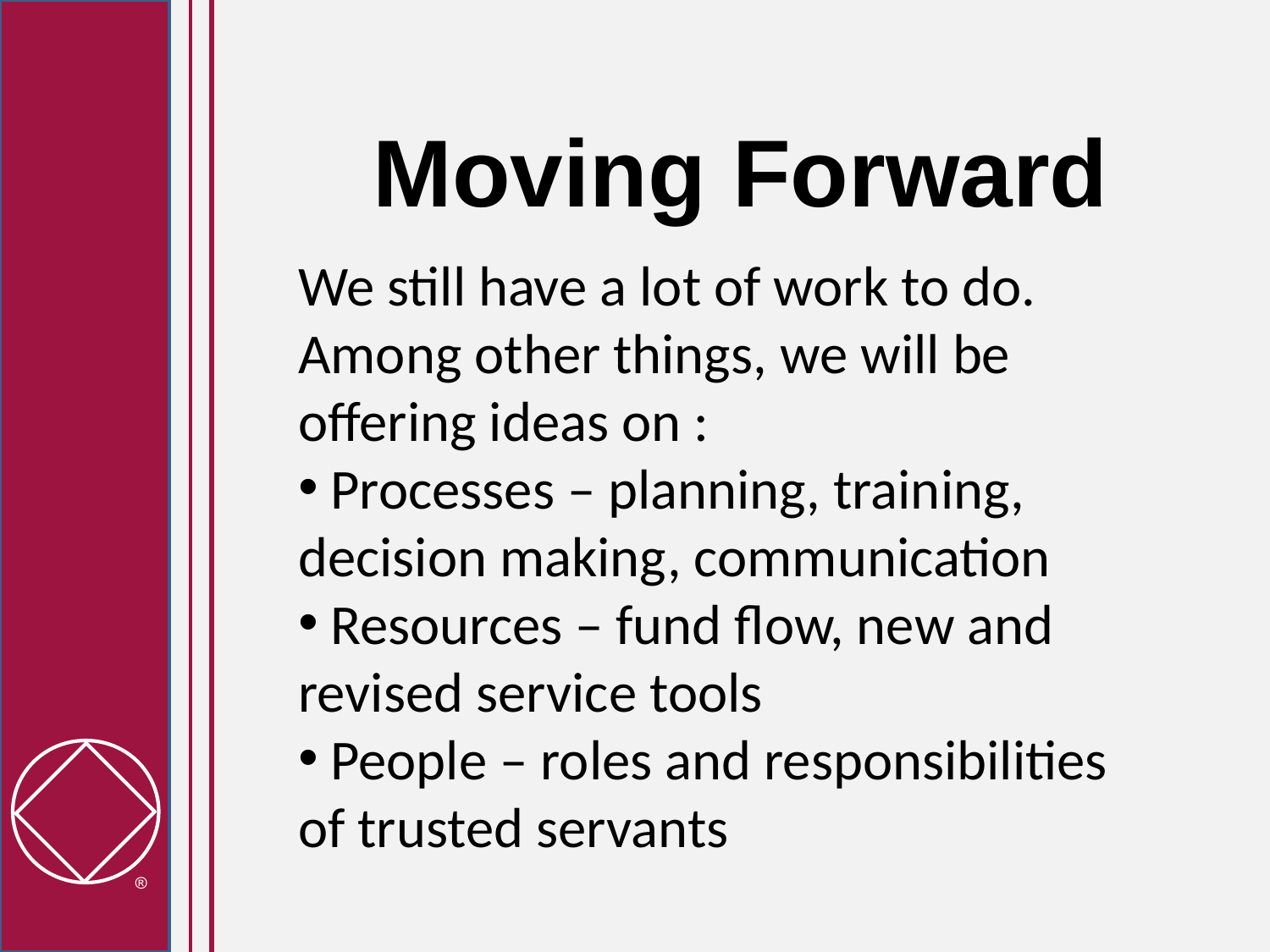

Moving Forward
We still have a lot of work to do. Among other things, we will be offering ideas on :
 Processes – planning, training, decision making, communication
 Resources – fund flow, new and revised service tools
 People – roles and responsibilities of trusted servants

®